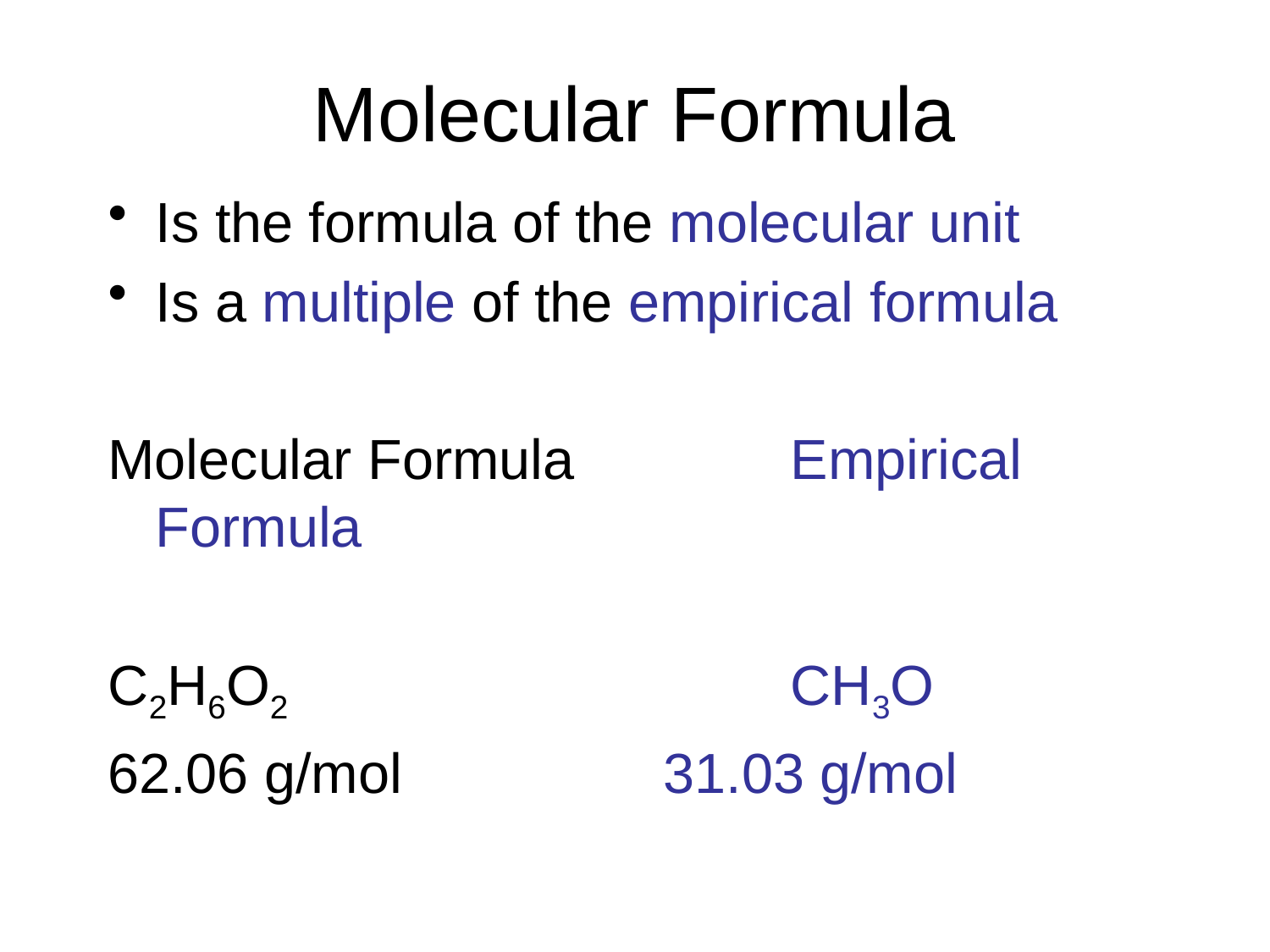

Molecular Formula
Is the formula of the molecular unit
Is a multiple of the empirical formula

Molecular Formula		Empirical Formula

C2H6O2				CH3O
62.06 g/mol			31.03 g/mol